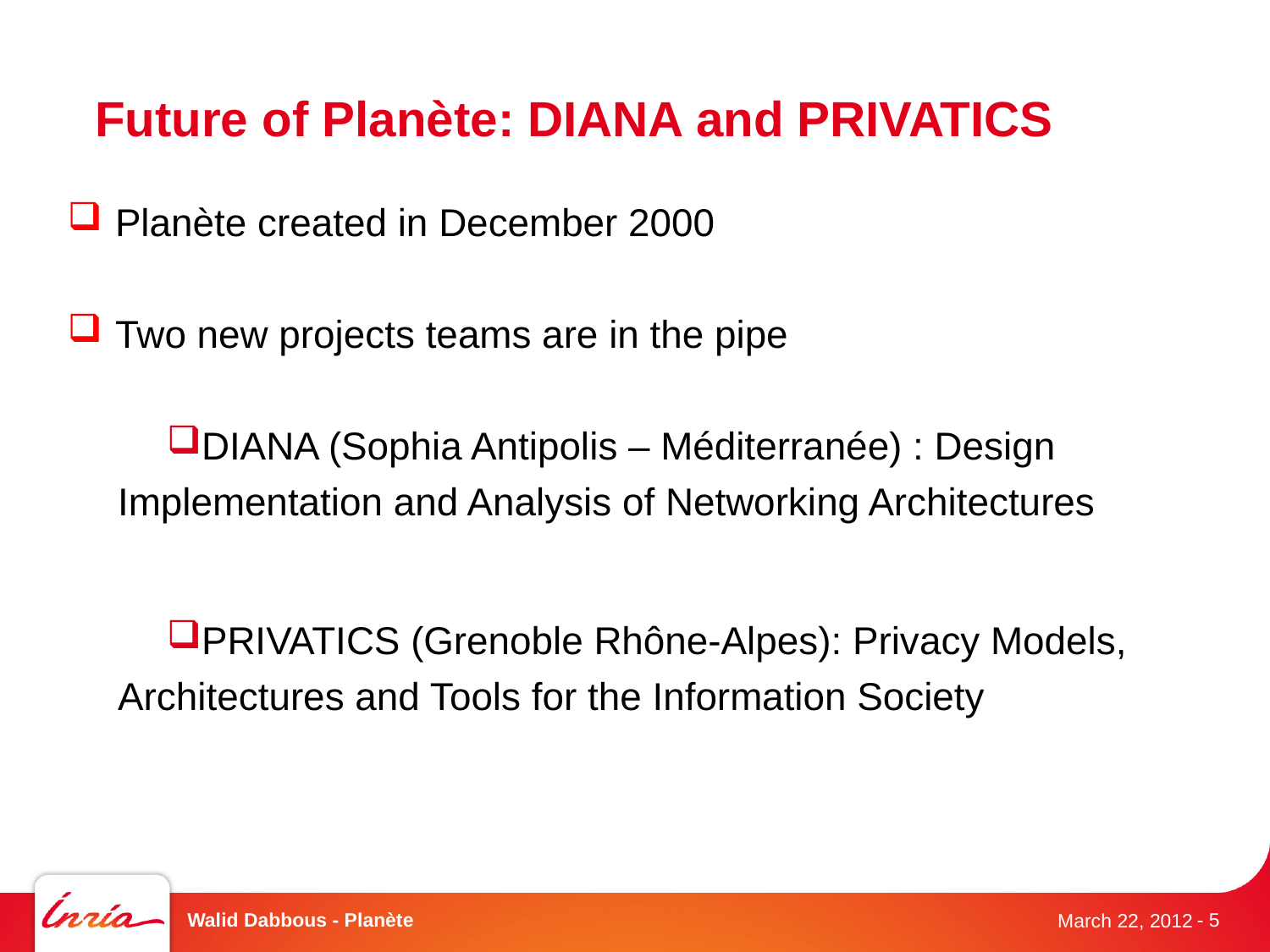

# Future of Planète: DIANA and PRIVATICS
Planète created in December 2000

Two new projects teams are in the pipe

DIANA (Sophia Antipolis – Méditerranée) : Design Implementation and Analysis of Networking Architectures

PRIVATICS (Grenoble Rhône-Alpes): Privacy Models, Architectures and Tools for the Information Society
Walid Dabbous - Planète
- 5
March 22, 2012